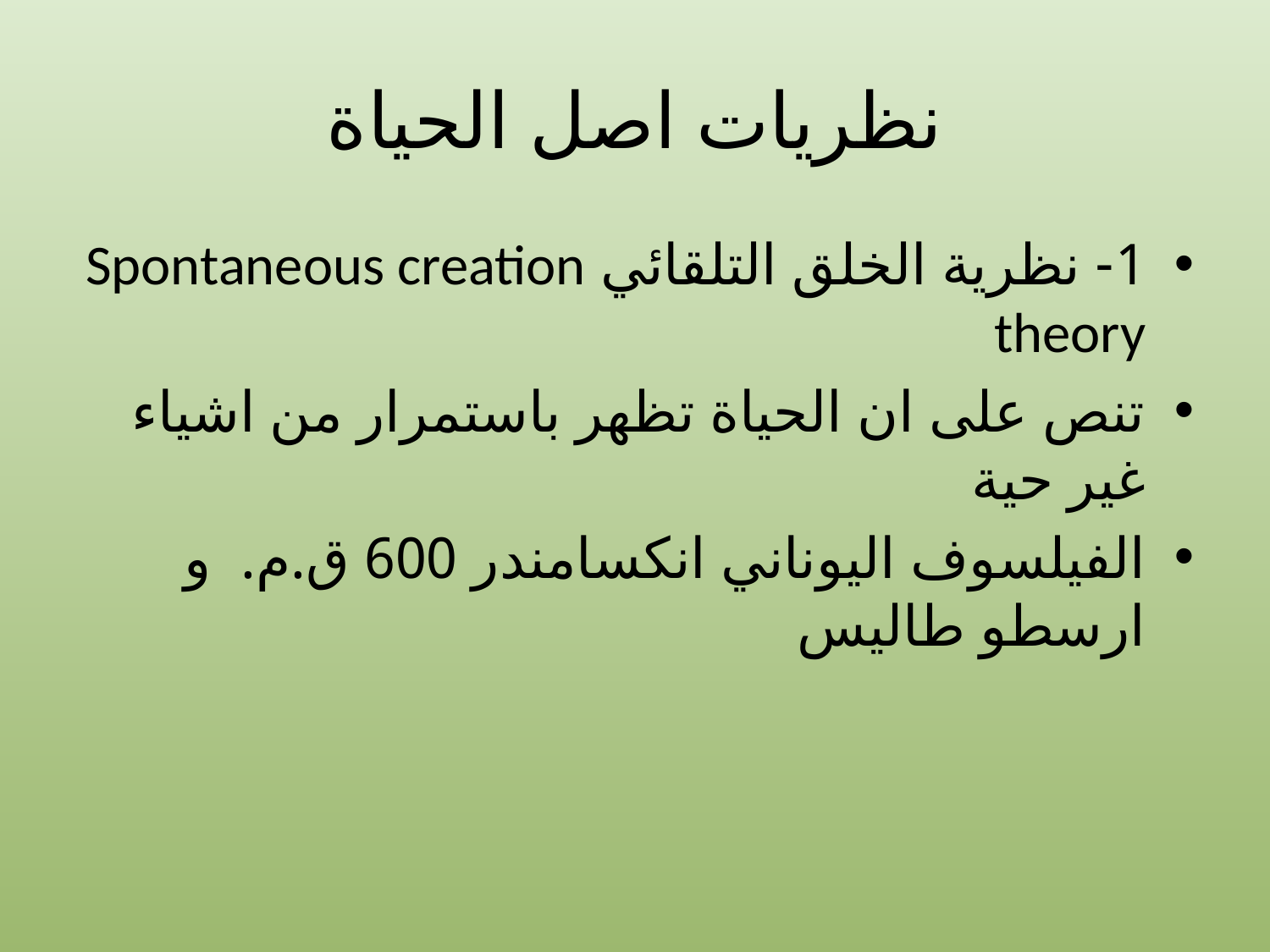

# نظريات اصل الحياة
1- نظرية الخلق التلقائي Spontaneous creation theory
تنص على ان الحياة تظهر باستمرار من اشياء غير حية
الفيلسوف اليوناني انكسامندر 600 ق.م.  و ارسطو طاليس